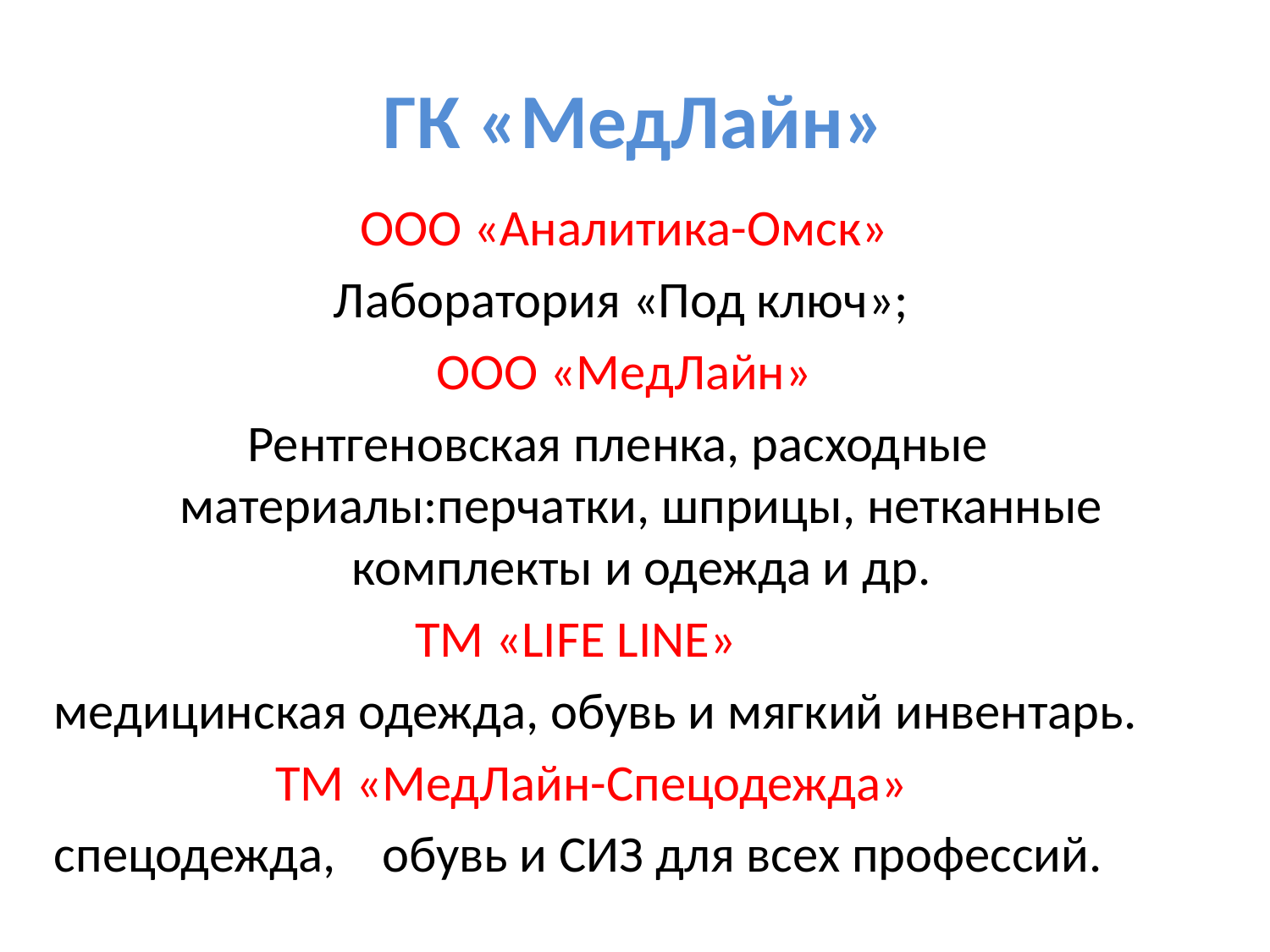

# ГК «МедЛайн»
 ООО «Аналитика-Омск»
                         Лаборатория «Под ключ»;
 ООО «МедЛайн»
Рентгеновская пленка, расходные материалы:перчатки, шприцы, нетканные комплекты и одежда и др.
                                ТМ «LIFE LINE»
 медицинская одежда, обувь и мягкий инвентарь.
                    ТМ «МедЛайн-Спецодежда»
 спецодежда,    обувь и СИЗ для всех профессий.